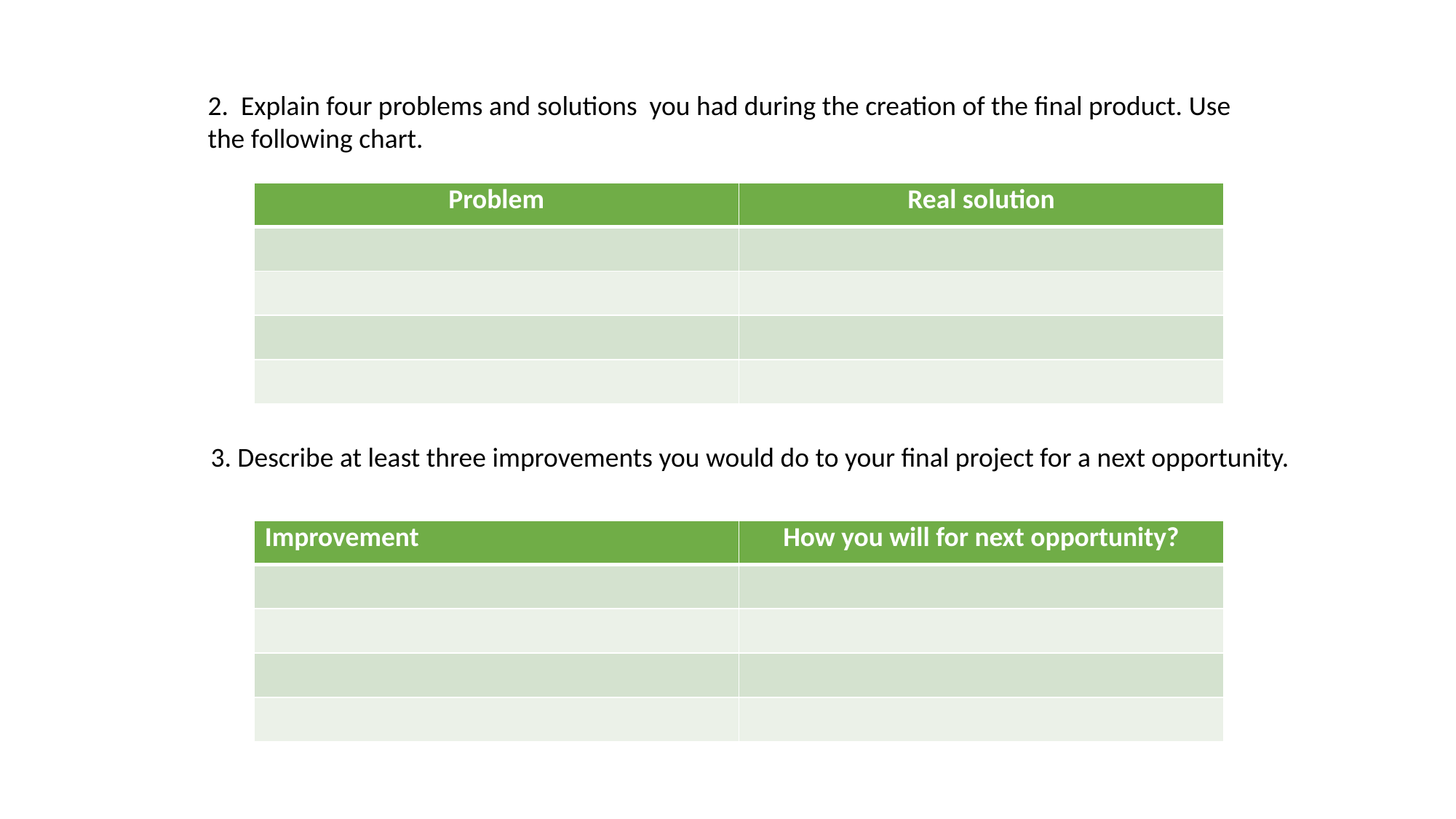

2.  Explain four problems and solutions  you had during the creation of the final product. Use the following chart.
| Problem | Real solution |
| --- | --- |
|  |  |
|  |  |
|  |  |
|  |  |
3. Describe at least three improvements you would do to your final project for a next opportunity.
| Improvement | How you will for next opportunity? |
| --- | --- |
|  |  |
|  |  |
|  |  |
|  |  |